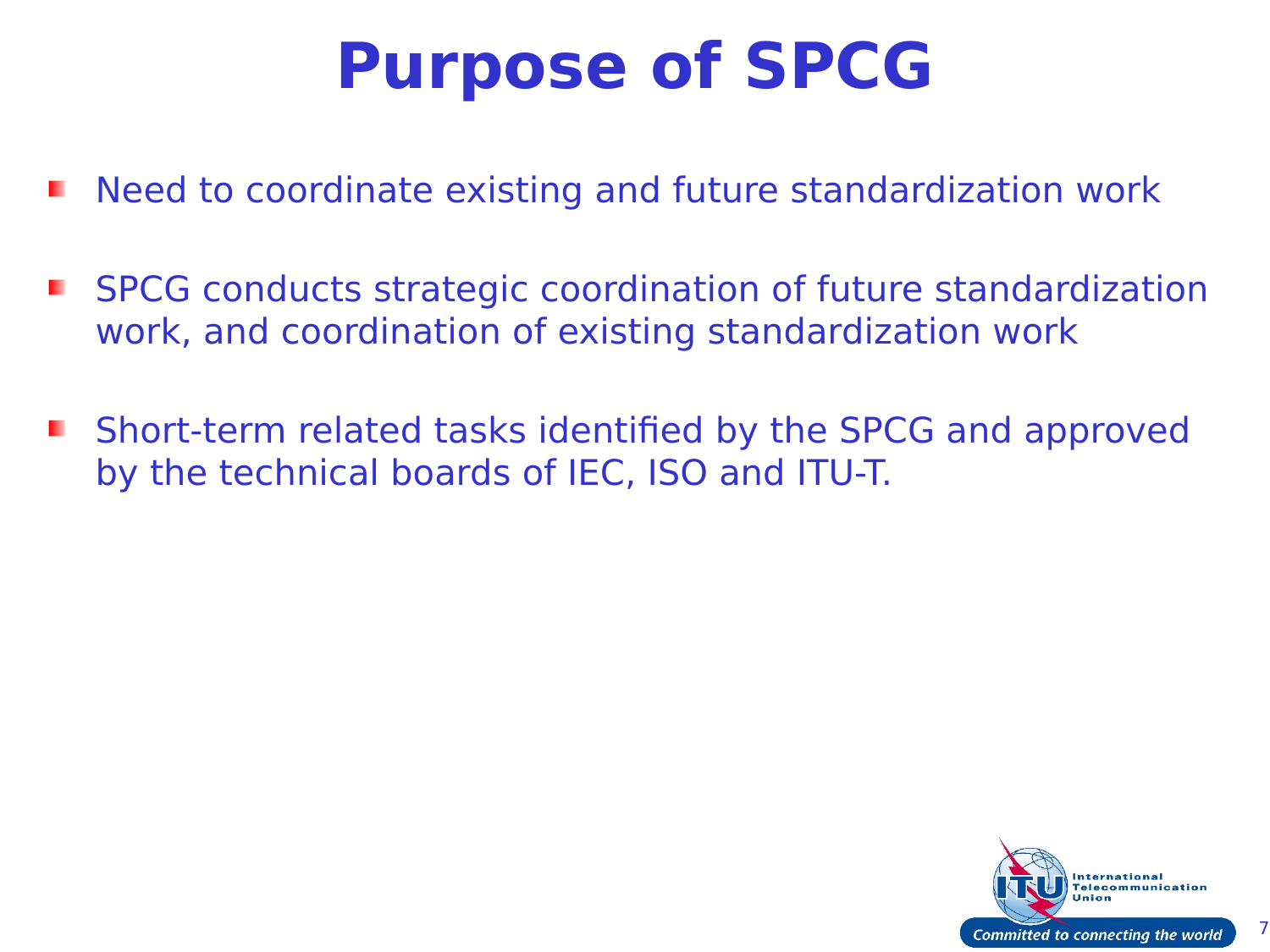

# Purpose of SPCG
Need to coordinate existing and future standardization work

SPCG conducts strategic coordination of future standardization work, and coordination of existing standardization work

Short-term related tasks identified by the SPCG and approved by the technical boards of IEC, ISO and ITU-T.
7